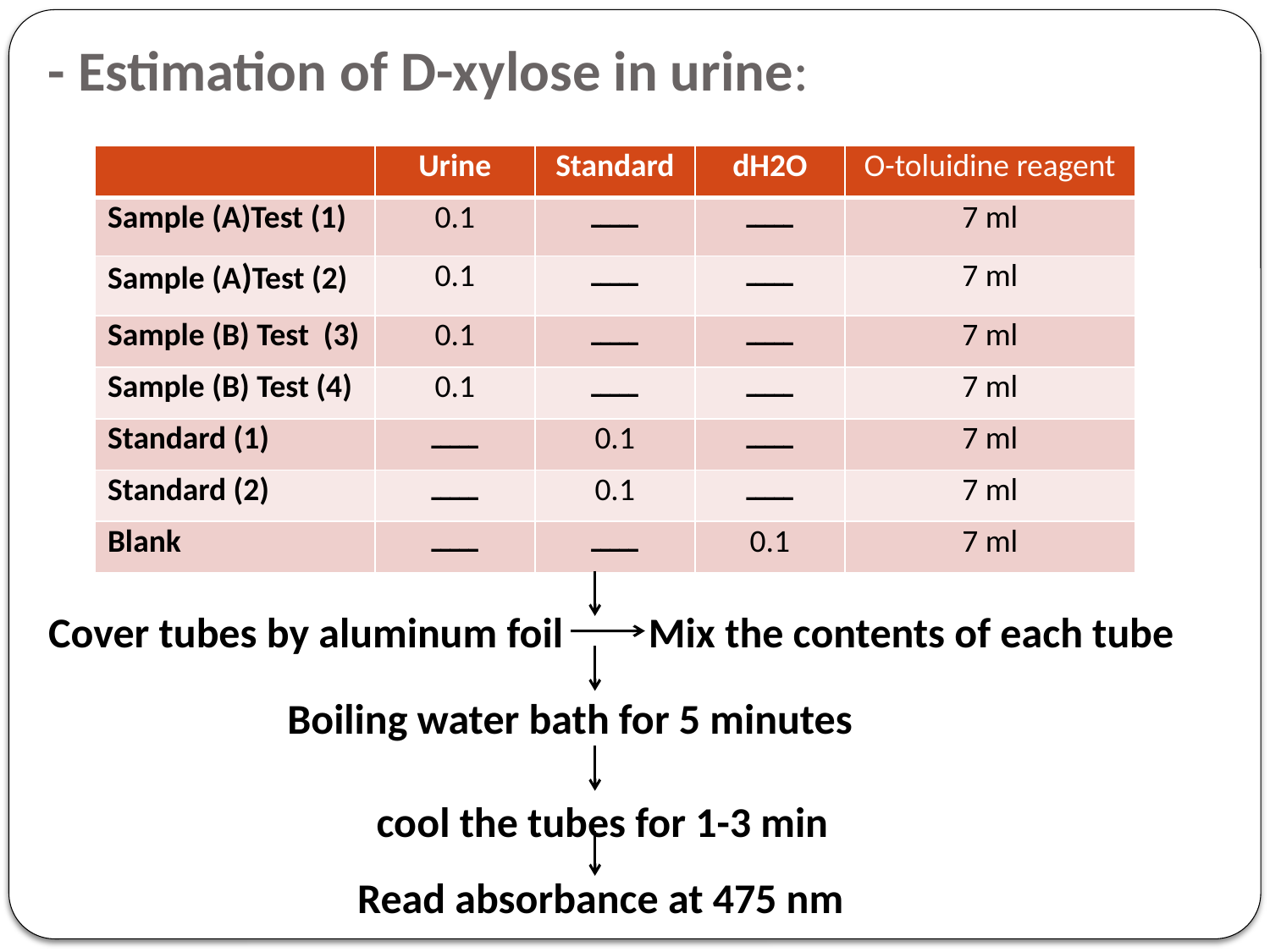

# - Estimation of D-xylose in urine:
|  | Urine | Standard | dH2O | O-toluidine reagent |
| --- | --- | --- | --- | --- |
| Sample (A)Test (1) | 0.1 | ـــــ | ـــــ | 7 ml |
| Sample (A)Test (2) | 0.1 | ـــــ | ـــــ | 7 ml |
| Sample (B) Test (3) | 0.1 | ـــــ | ـــــ | 7 ml |
| Sample (B) Test (4) | 0.1 | ـــــ | ـــــ | 7 ml |
| Standard (1) | ـــــ | 0.1 | ـــــ | 7 ml |
| Standard (2) | ـــــ | 0.1 | ـــــ | 7 ml |
| Blank | ـــــ | ـــــ | 0.1 | 7 ml |
Cover tubes by aluminum foil         Mix the contents of each tube
Boiling water bath for 5 minutes
  cool the tubes for 1-3 min
Read absorbance at 475 nm